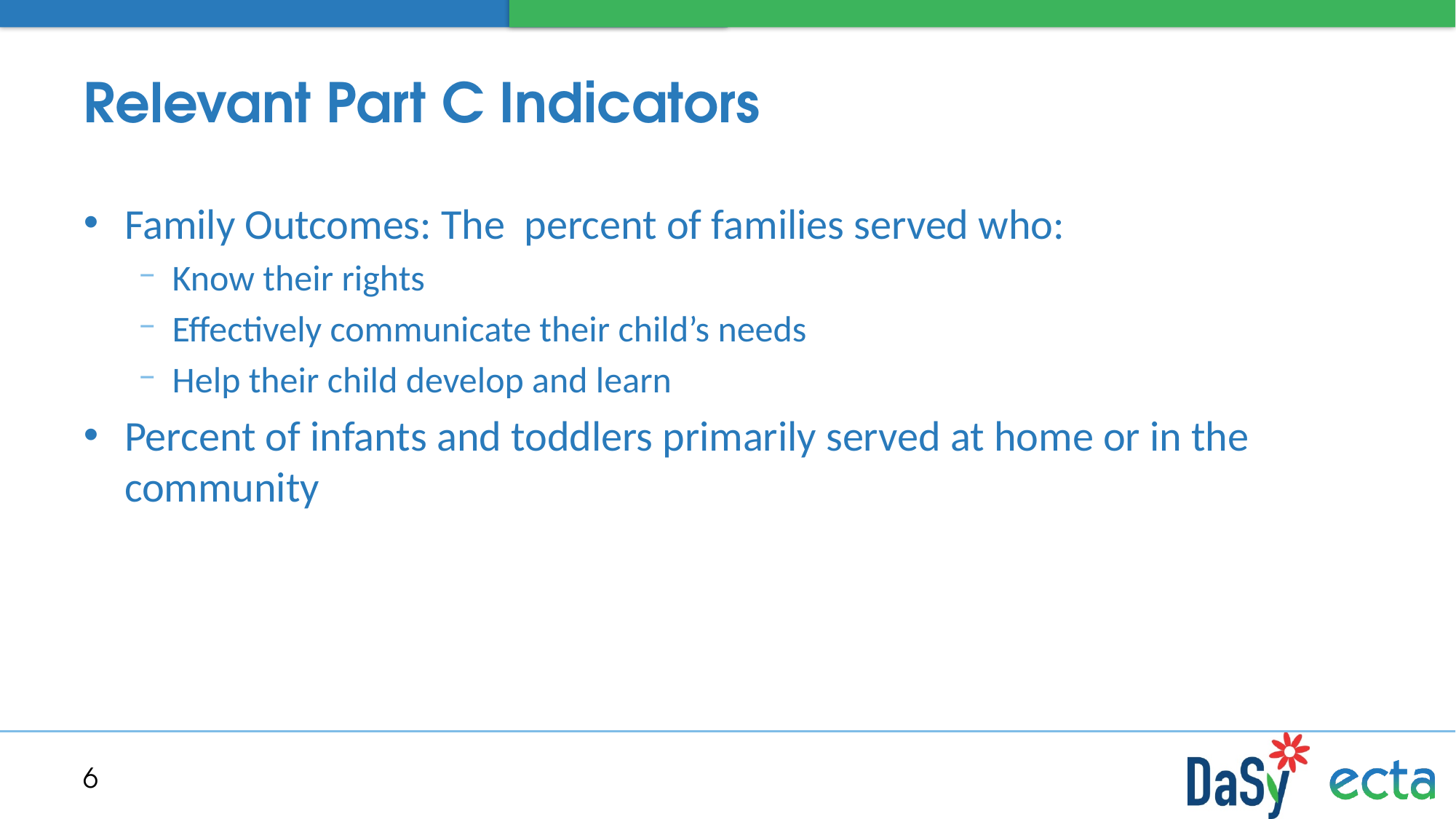

# Relevant Part C Indicators
Family Outcomes: The  percent of families served who:
Know their rights
Effectively communicate their child’s needs
Help their child develop and learn
Percent of infants and toddlers primarily served at home or in the community
6